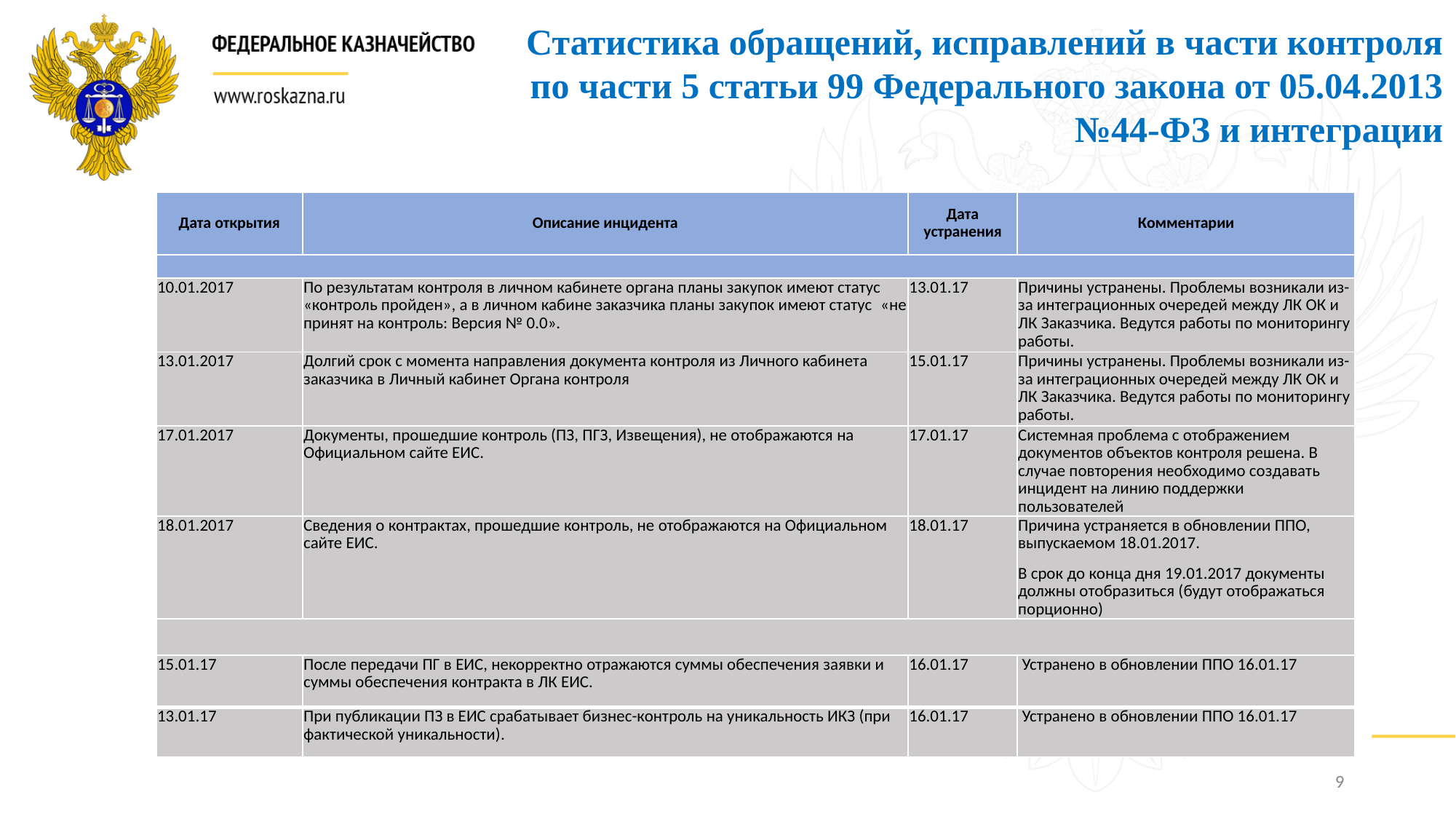

Статистика обращений, исправлений в части контроля по части 5 статьи 99 Федерального закона от 05.04.2013 №44-ФЗ и интеграции
| Дата открытия | Описание инцидента | Дата устранения | Комментарии |
| --- | --- | --- | --- |
|  |  |  |  |
| 10.01.2017 | По результатам контроля в личном кабинете органа планы закупок имеют статус «контроль пройден», а в личном кабине заказчика планы закупок имеют статус  «не принят на контроль: Версия № 0.0». | 13.01.17 | Причины устранены. Проблемы возникали из-за интеграционных очередей между ЛК ОК и ЛК Заказчика. Ведутся работы по мониторингу работы. |
| 13.01.2017 | Долгий срок с момента направления документа контроля из Личного кабинета заказчика в Личный кабинет Органа контроля | 15.01.17 | Причины устранены. Проблемы возникали из-за интеграционных очередей между ЛК ОК и ЛК Заказчика. Ведутся работы по мониторингу работы. |
| 17.01.2017 | Документы, прошедшие контроль (ПЗ, ПГЗ, Извещения), не отображаются на Официальном сайте ЕИС. | 17.01.17 | Системная проблема с отображением документов объектов контроля решена. В случае повторения необходимо создавать инцидент на линию поддержки пользователей |
| 18.01.2017 | Сведения о контрактах, прошедшие контроль, не отображаются на Официальном сайте ЕИС. | 18.01.17 | Причина устраняется в обновлении ППО, выпускаемом 18.01.2017. В срок до конца дня 19.01.2017 документы должны отобразиться (будут отображаться порционно) |
|  |  |  |  |
| 15.01.17 | После передачи ПГ в ЕИС, некорректно отражаются суммы обеспечения заявки и суммы обеспечения контракта в ЛК ЕИС. | 16.01.17 | Устранено в обновлении ППО 16.01.17 |
| 13.01.17 | При публикации ПЗ в ЕИС срабатывает бизнес-контроль на уникальность ИКЗ (при фактической уникальности). | 16.01.17 | Устранено в обновлении ППО 16.01.17 |
9